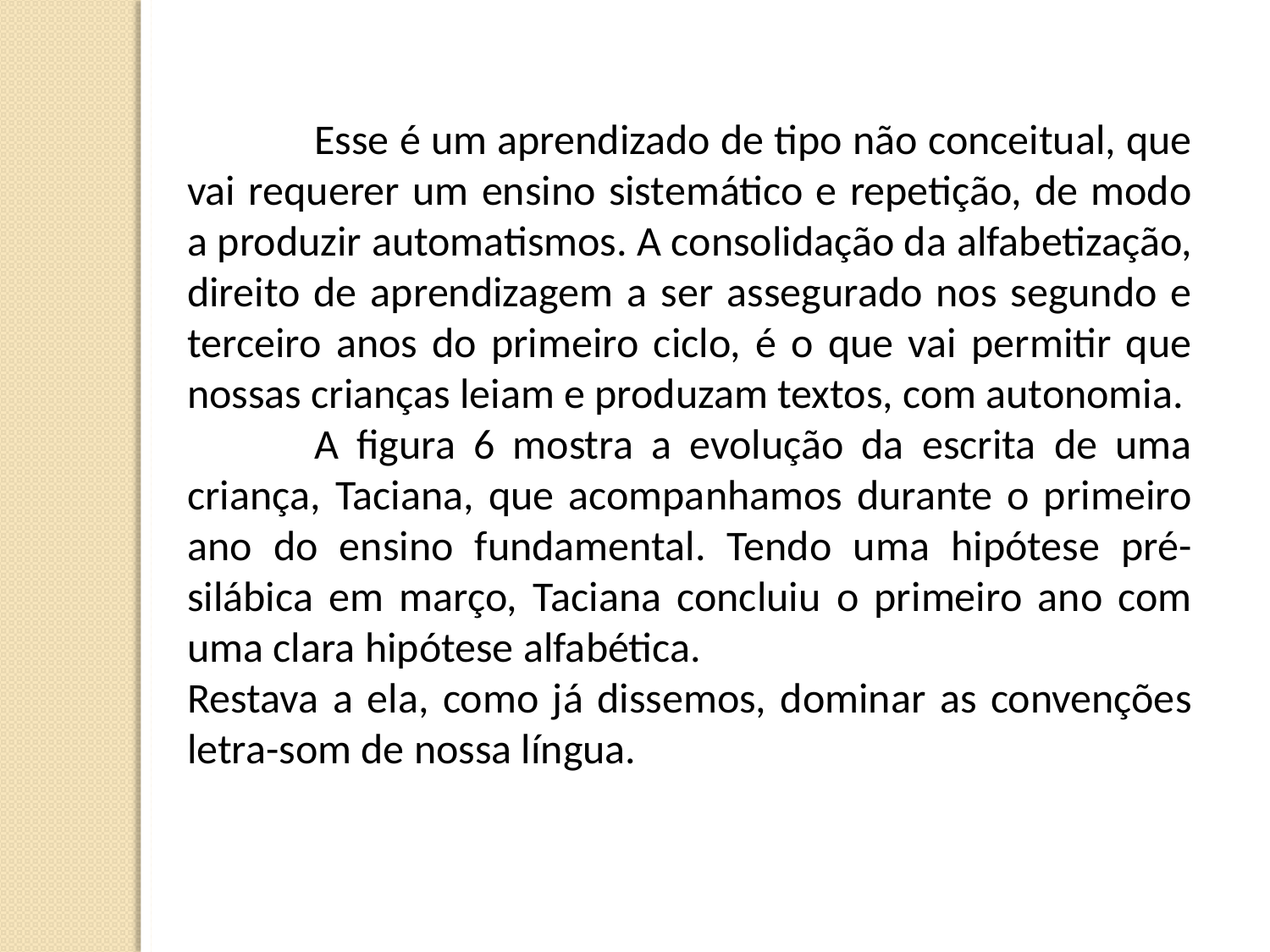

Esse é um aprendizado de tipo não conceitual, que vai requerer um ensino sistemático e repetição, de modo a produzir automatismos. A consolidação da alfabetização, direito de aprendizagem a ser assegurado nos segundo e terceiro anos do primeiro ciclo, é o que vai permitir que nossas crianças leiam e produzam textos, com autonomia.
	A figura 6 mostra a evolução da escrita de uma criança, Taciana, que acompanhamos durante o primeiro ano do ensino fundamental. Tendo uma hipótese pré-silábica em março, Taciana concluiu o primeiro ano com uma clara hipótese alfabética.
Restava a ela, como já dissemos, dominar as convenções letra-som de nossa língua.